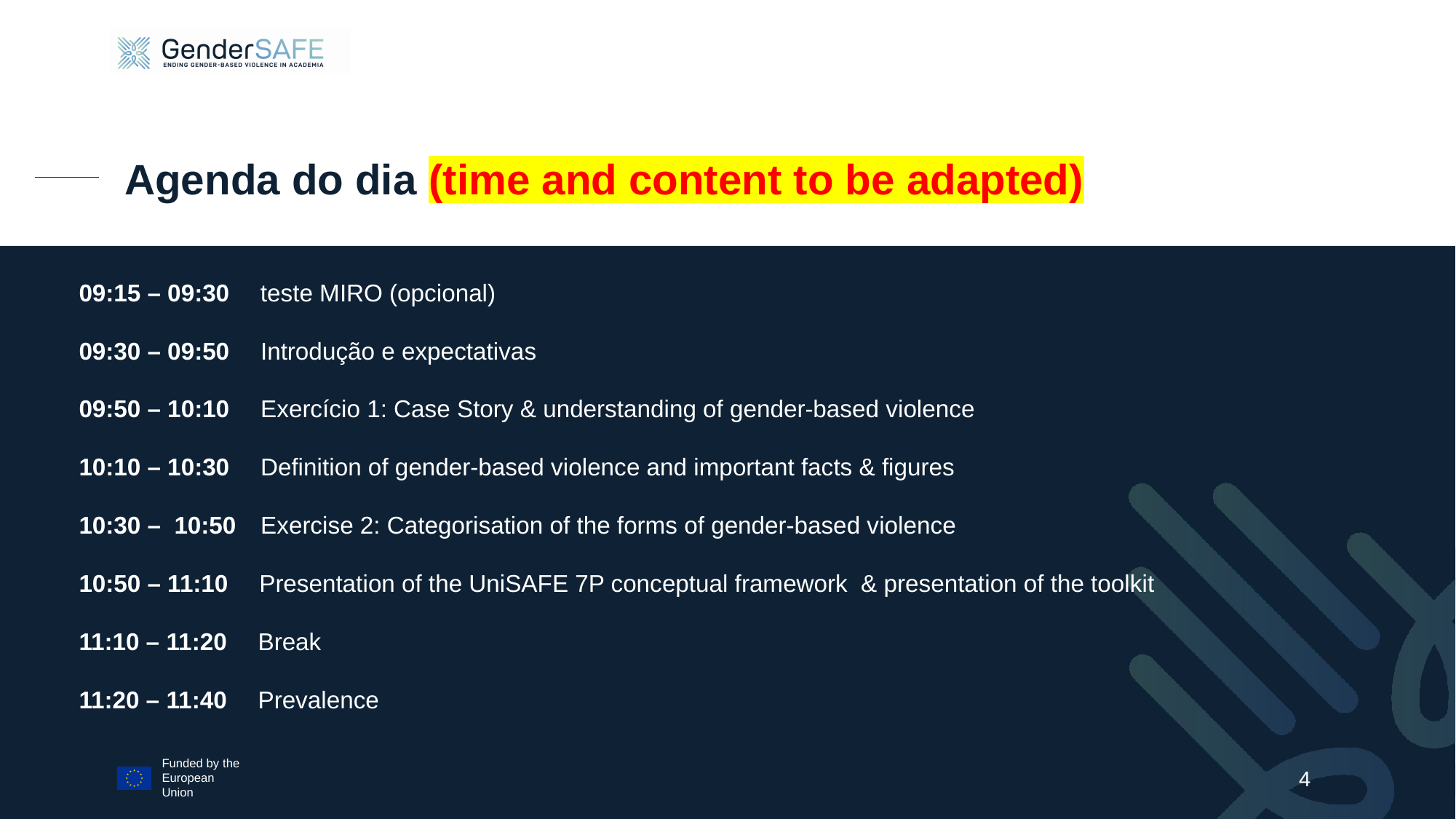

Agenda do dia (time and content to be adapted)
09:15 – 09:30  teste MIRO (opcional)

09:30 – 09:50  Introdução e expectativas

09:50 – 10:10  Exercício 1: Case Story & understanding of gender-based violence

10:10 – 10:30  Definition of gender-based violence and important facts & figures

10:30 –  10:50 Exercise 2: Categorisation of the forms of gender-based violence

10:50 – 11:10  Presentation of the UniSAFE 7P conceptual framework  & presentation of the toolkit

11:10 – 11:20  Break

11:20 – 11:40  Prevalence